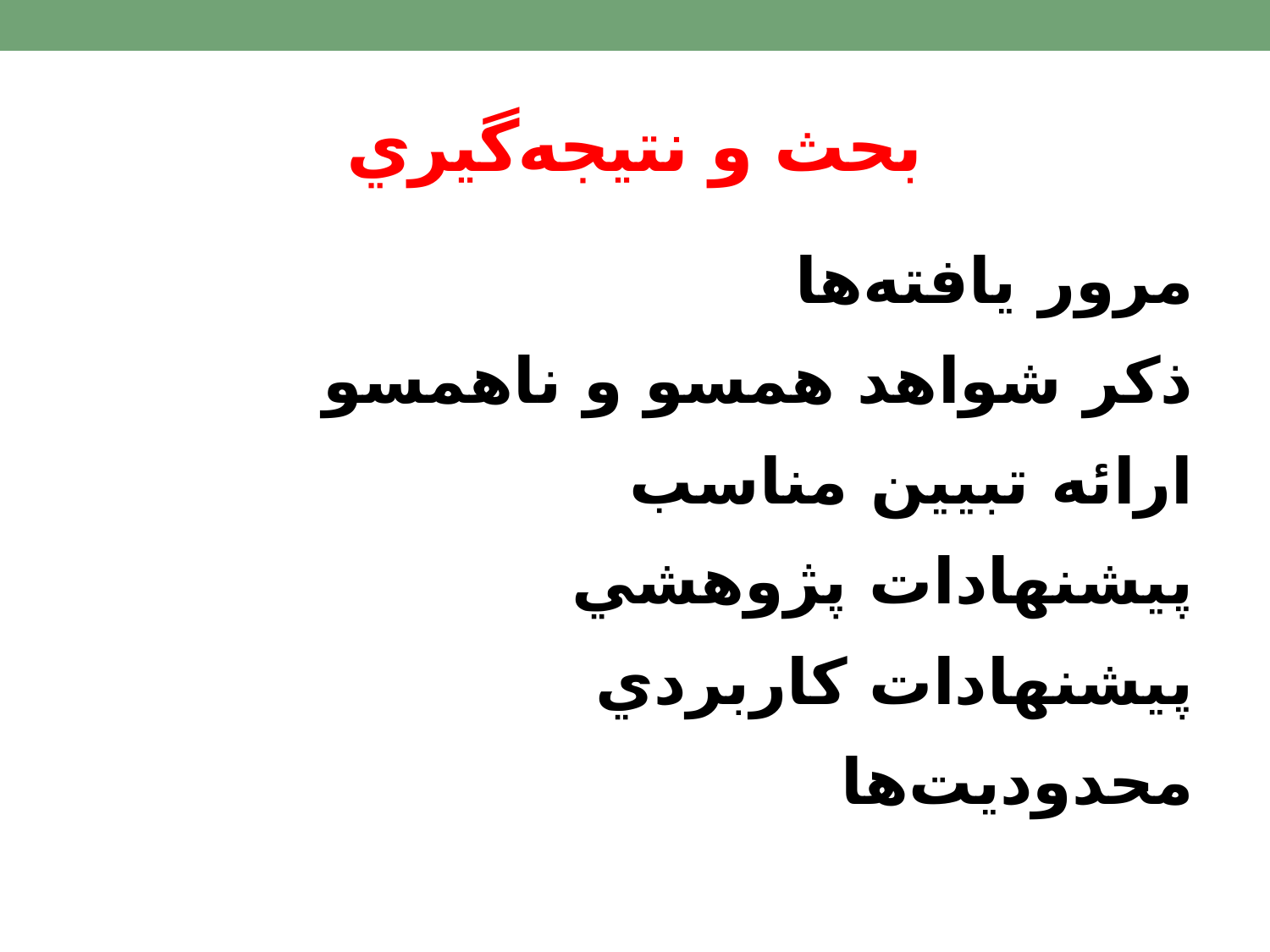

# بحث و نتيجه‌گيري
مرور يافته‌ها
ذكر شواهد همسو و ناهمسو
ارائه تبيين مناسب
پيشنهادات پژوهشي
پيشنهادات كاربردي
محدوديت‌ها